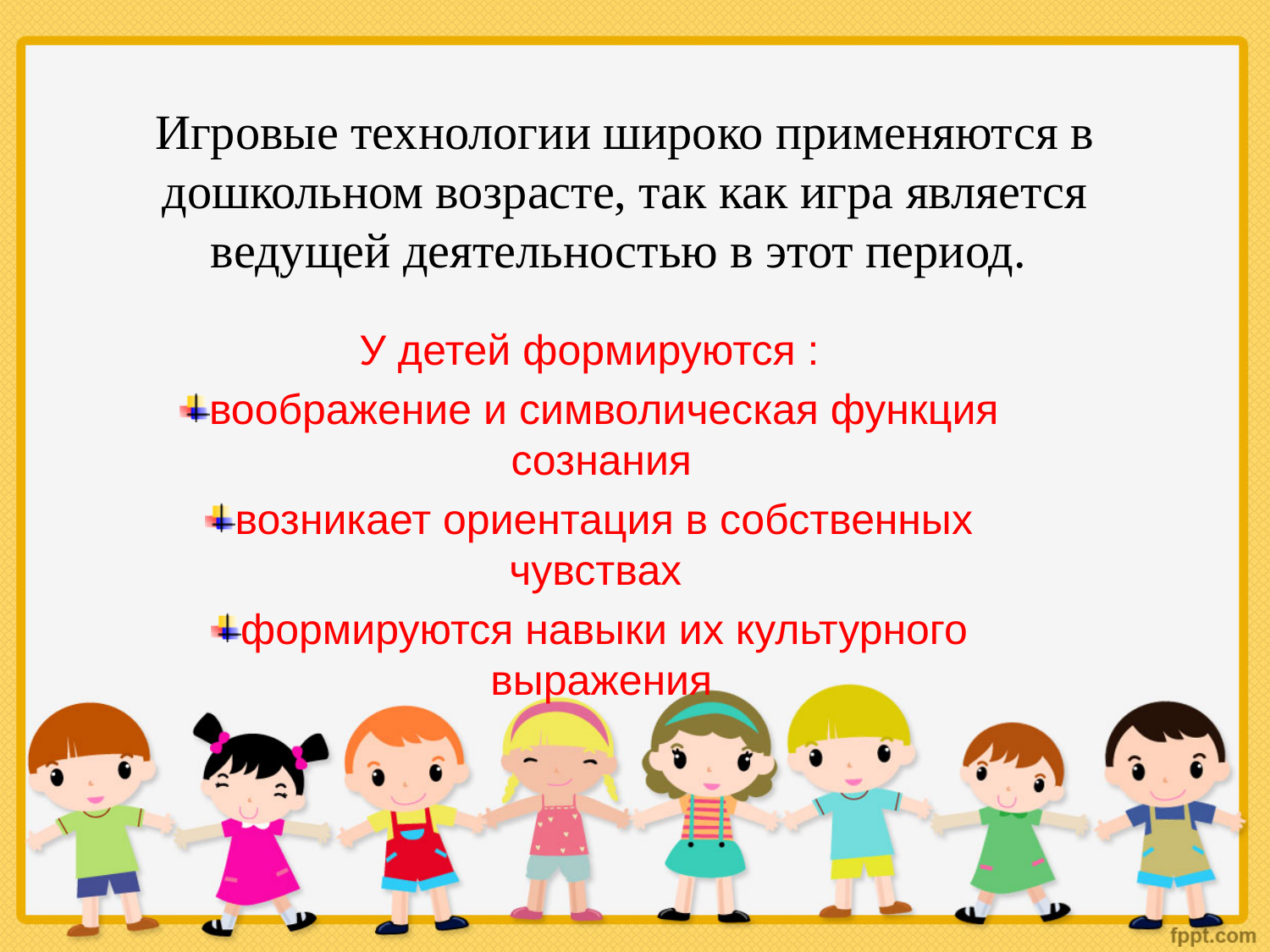

# Игровые технологии широко применяются в дошкольном возрасте, так как игра является ведущей деятельностью в этот период.
У детей формируются :
воображение и символическая функция сознания
возникает ориентация в собственных чувствах
формируются навыки их культурного выражения